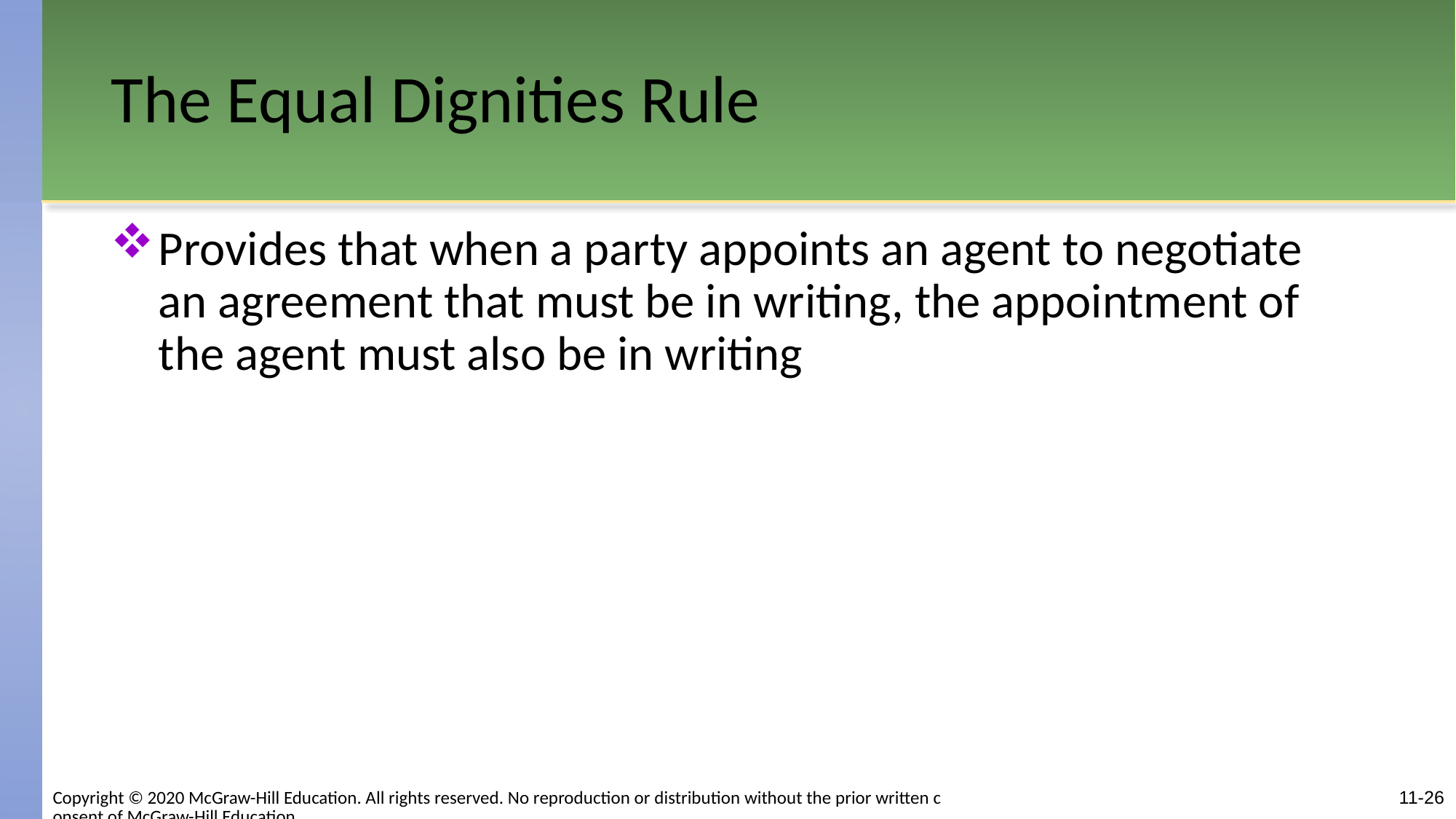

# The Equal Dignities Rule
Provides that when a party appoints an agent to negotiate an agreement that must be in writing, the appointment of the agent must also be in writing
Copyright © 2020 McGraw-Hill Education. All rights reserved. No reproduction or distribution without the prior written consent of McGraw-Hill Education.
11-26